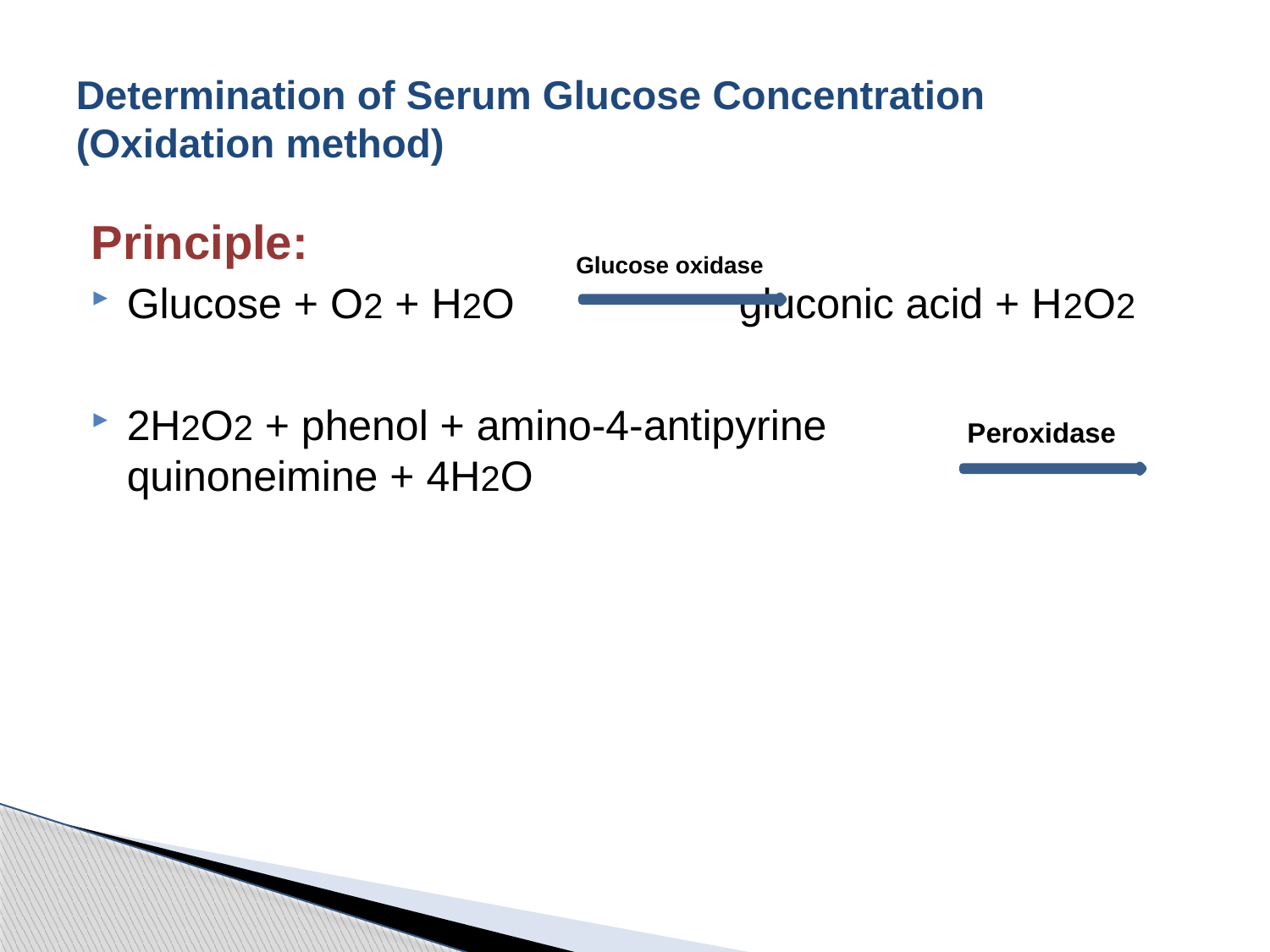

# Determination of Serum Glucose Concentration (Oxidation method)
Principle:
Glucose + O2 + H2O                   gluconic acid + H2O2

2H2O2 + phenol + amino-4-antipyrine               quinoneimine + 4H2O

Glucose oxidase

Peroxidase